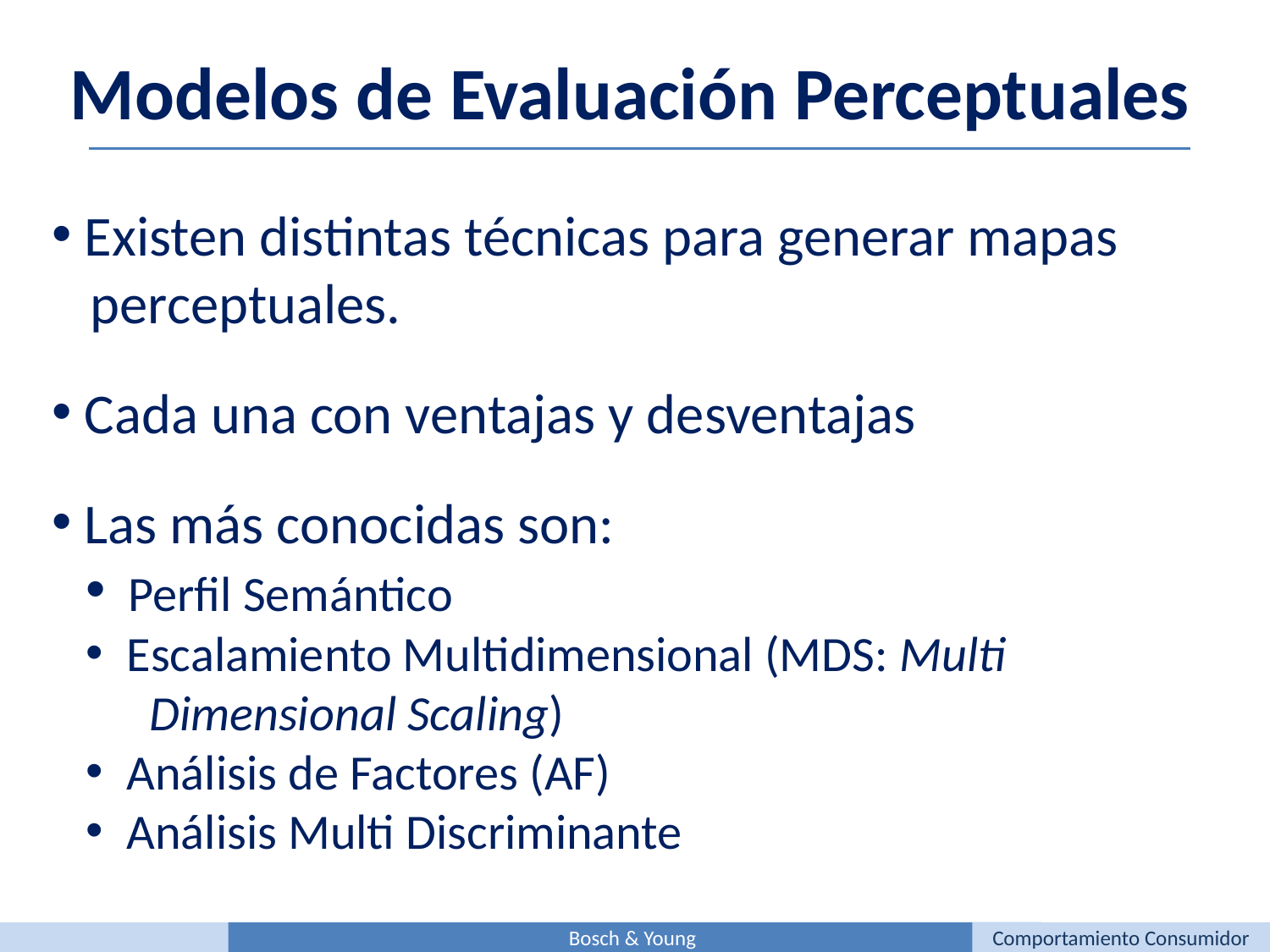

Modelos de Evaluación Perceptuales
 Existen distintas técnicas para generar mapas
   perceptuales.

 Cada una con ventajas y desventajas

 Las más conocidas son:
 Perfil Semántico
 Escalamiento Multidimensional (MDS: Multi
   Dimensional Scaling)
 Análisis de Factores (AF)
 Análisis Multi Discriminante

Bosch & Young
Comportamiento Consumidor